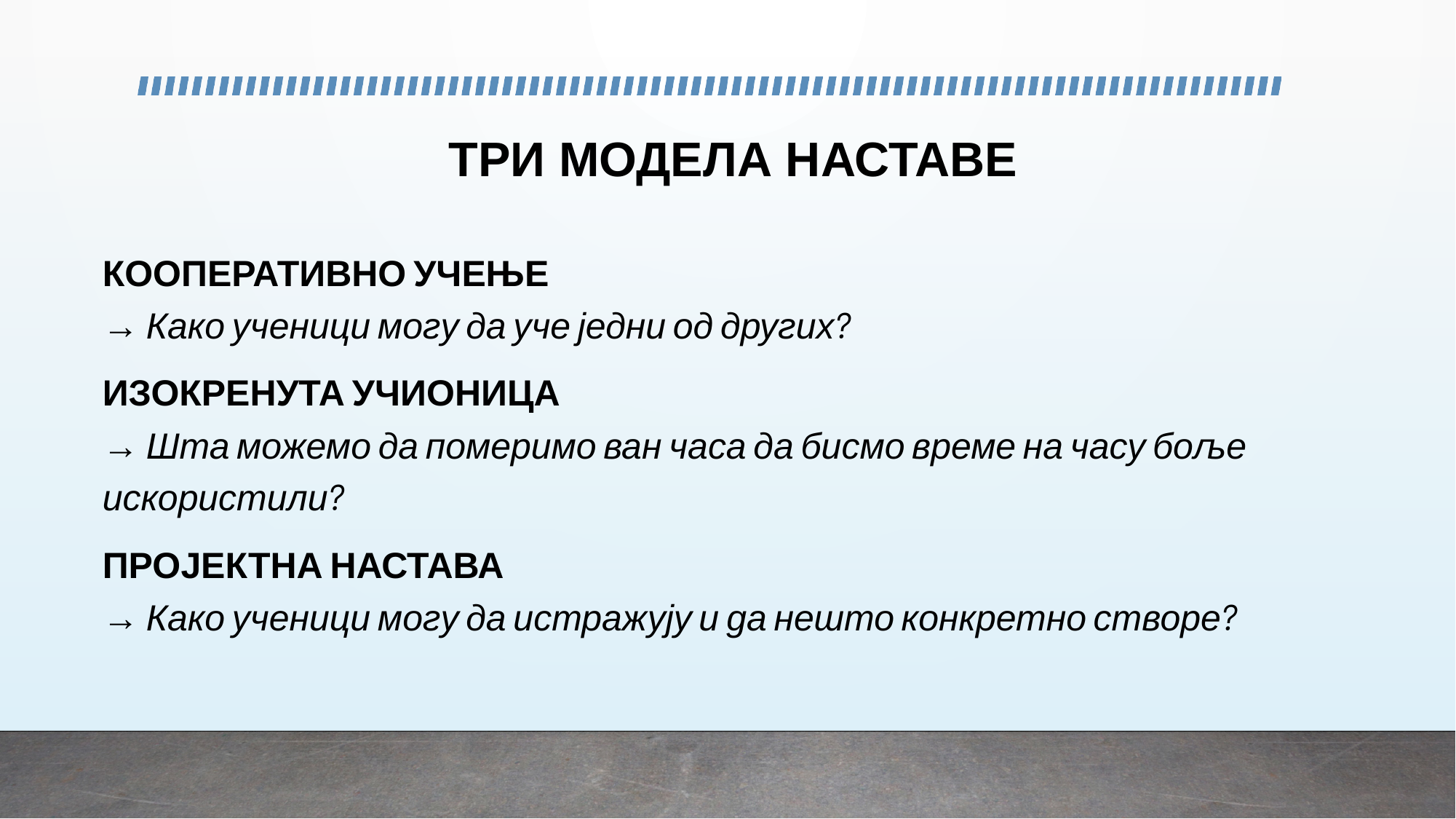

# ТРИ МОДЕЛА НАСТАВЕ
КООПЕРАТИВНО УЧЕЊЕ
→ Како ученици могу да уче једни од других?
ИЗОКРЕНУТА УЧИОНИЦА
→ Шта можемо да померимо ван часа да бисмо време на часу боље искористили?
ПРОЈЕКТНА НАСТАВА
→ Како ученици могу да истражују и да нешто конкретно створе?